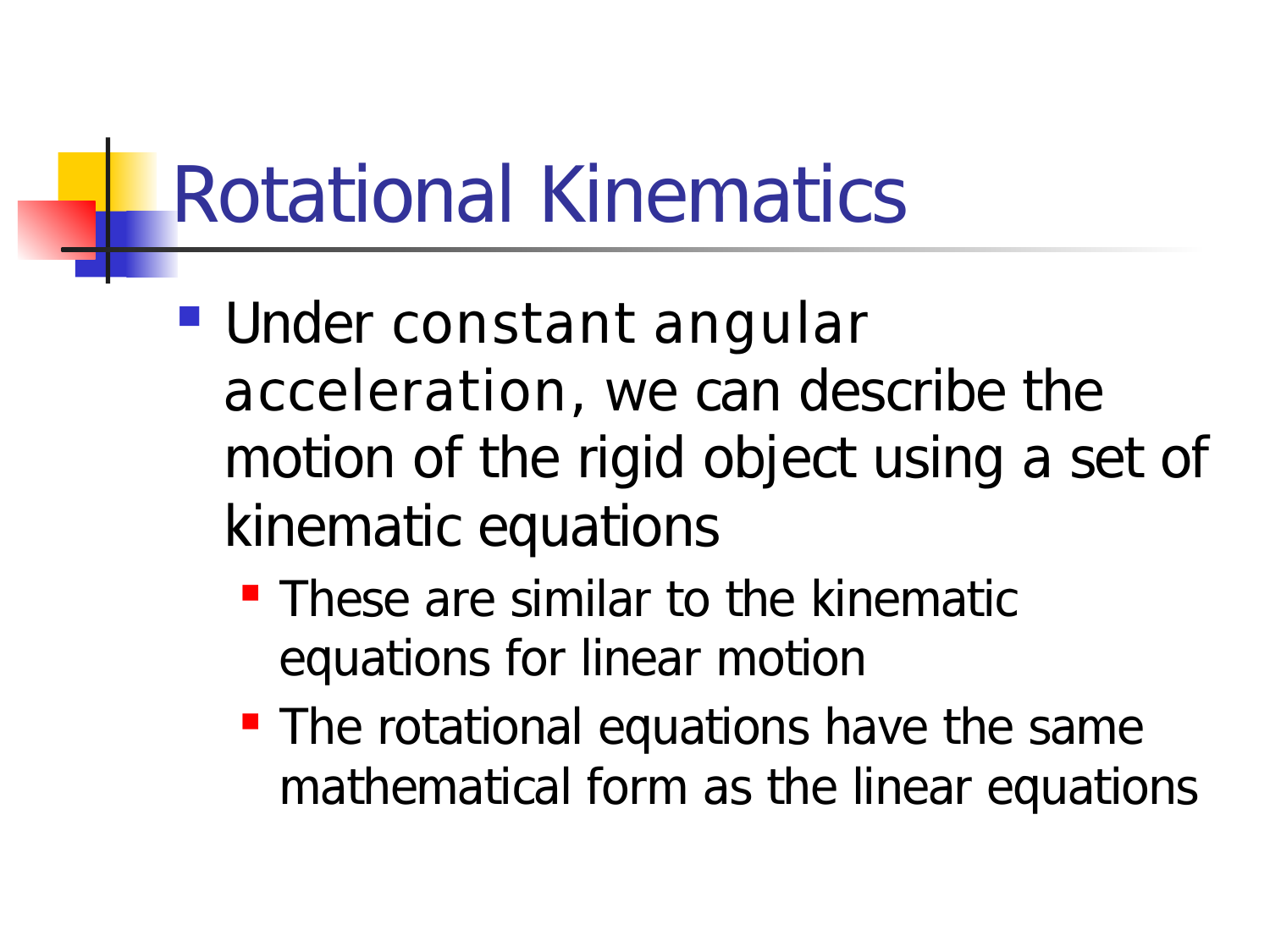

# Rotational Kinematics
Under constant angular acceleration, we can describe the motion of the rigid object using a set of kinematic equations
These are similar to the kinematic equations for linear motion
The rotational equations have the same mathematical form as the linear equations